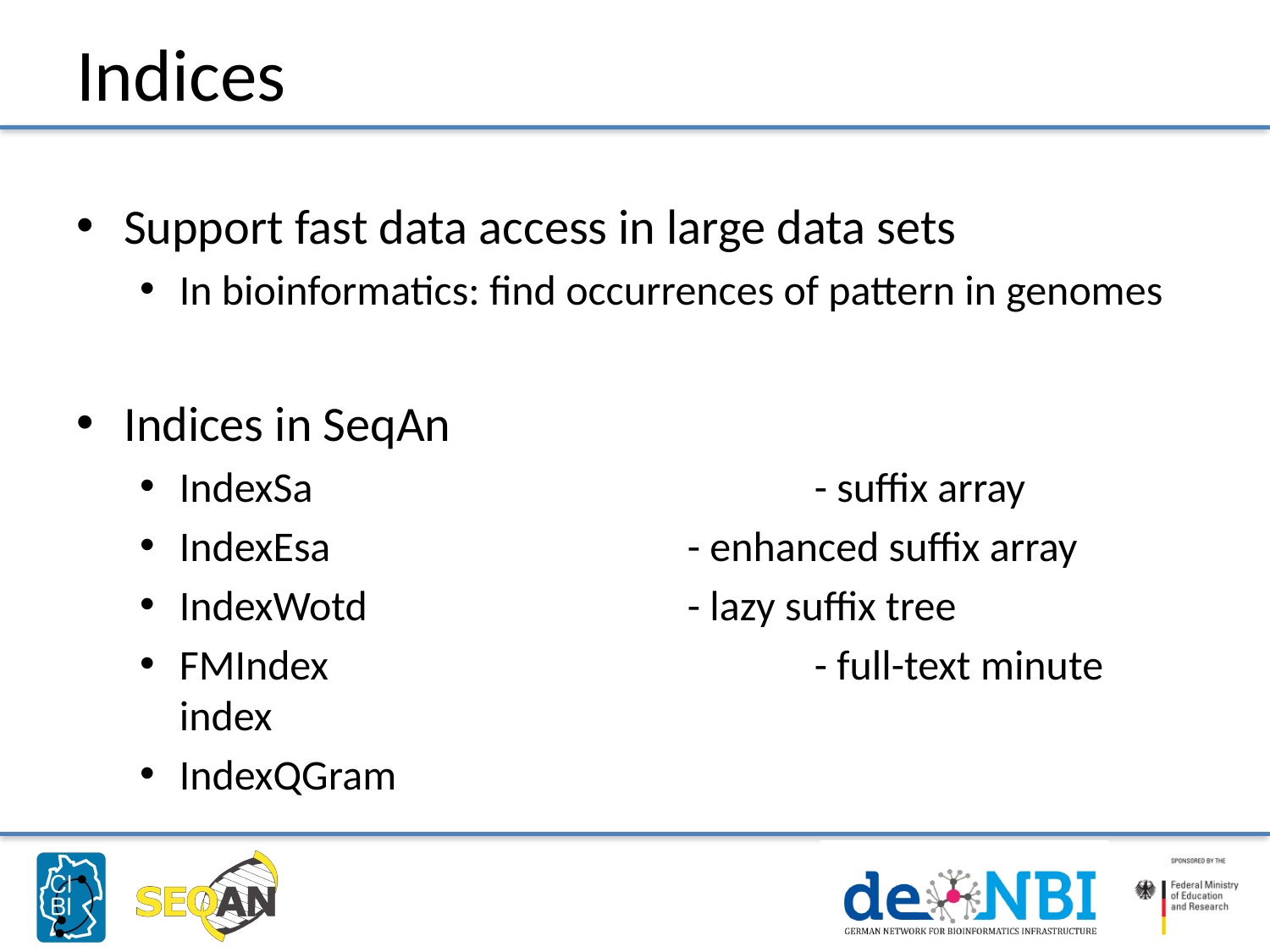

# Indices
Support fast data access in large data sets
In bioinformatics: find occurrences of pattern in genomes

Indices in SeqAn
IndexSa				- suffix array
IndexEsa			- enhanced suffix array
IndexWotd			- lazy suffix tree
FMIndex				- full-text minute index
IndexQGram